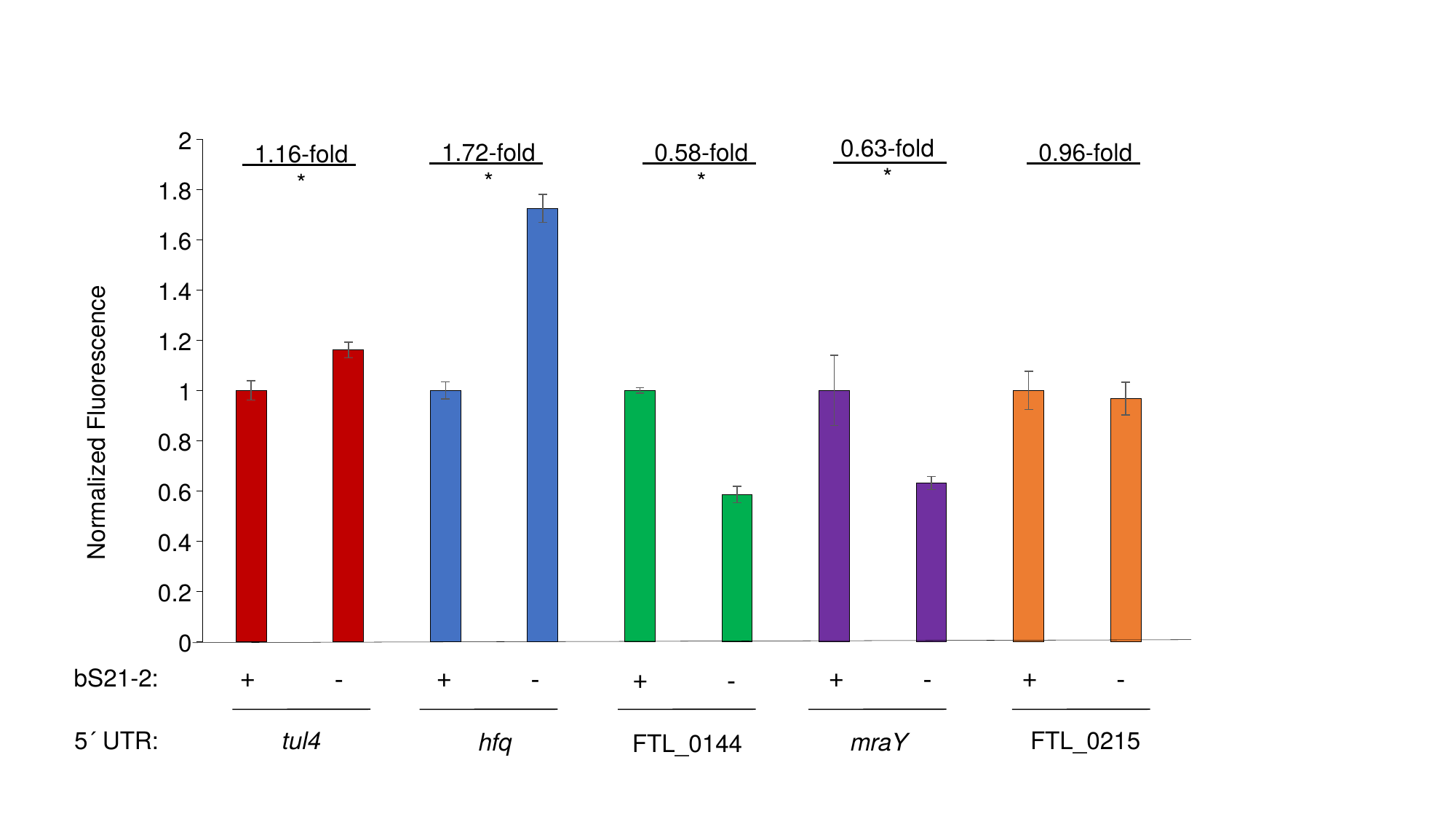

### Chart

| Category | Averages |
|---|---|
| LVS pF-tul4UTR-GFP | 1.0 |
| LVS ΔrpsU2 pF-tul4UTR-GFP | 1.1607461532146075 |
| LVS pF-hfqUTR-GFP | 1.0 |
| LVS ∆rpsU2 pF-hfqUTR-GFP | 1.7248697328048366 |
| LVS pF-FTL_0144-UTR-GFP | 1.0000000000000002 |
| LVS ∆rpsU2  pF-FTL_0144-UTR-GFP | 0.5852063634955632 |
| LVS pF-mraYUTR-GFP | 1.0 |
| LVS ∆rpsU2 pF-mraYUTR-GFP | 0.6312286099497232 |
| LVS pF-FTL_0215UTR-GFP | 1.0 |
| LVS ∆rpsU2 pF-FTL_0215UTR-GFP | 0.966719866456783 |
0.63-fold
*

1.72-fold
*

0.58-fold
*

0.96-fold

1.16-fold
*

 Normalized Fluorescence
tul4
hfq
FTL_0144
FTL_0215
mraY
+             -
+             -
+             -
+             -
bS21-2:
+             -
5´ UTR: